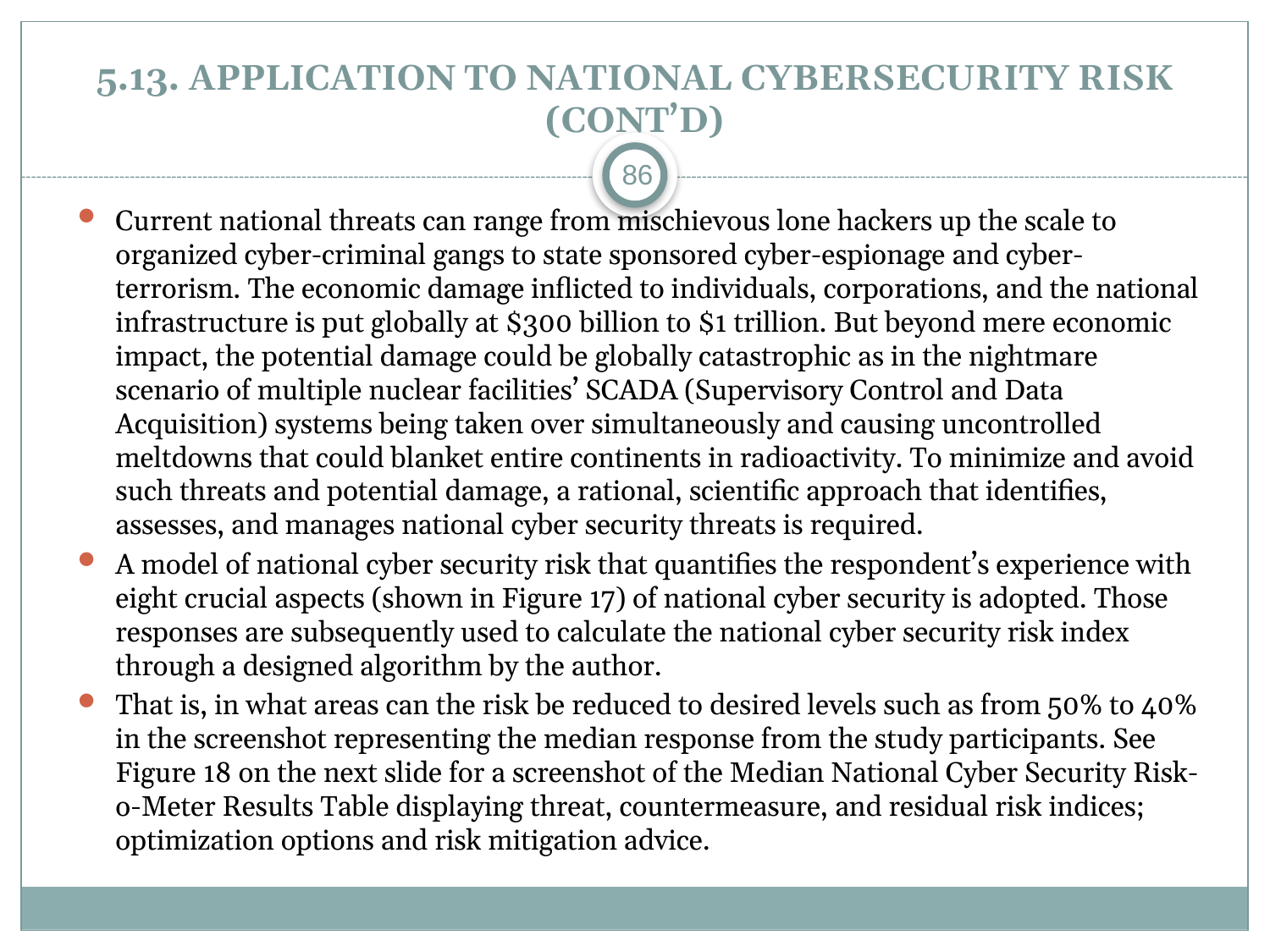

# 5.13. Application to National Cybersecurity Risk (cont’d)
86
Current national threats can range from mischievous lone hackers up the scale to organized cyber-criminal gangs to state sponsored cyber-espionage and cyber-terrorism. The economic damage inflicted to individuals, corporations, and the national infrastructure is put globally at $300 billion to $1 trillion. But beyond mere economic impact, the potential damage could be globally catastrophic as in the nightmare scenario of multiple nuclear facilities’ SCADA (Supervisory Control and Data Acquisition) systems being taken over simultaneously and causing uncontrolled meltdowns that could blanket entire continents in radioactivity. To minimize and avoid such threats and potential damage, a rational, scientific approach that identifies, assesses, and manages national cyber security threats is required.
A model of national cyber security risk that quantifies the respondent’s experience with eight crucial aspects (shown in Figure 17) of national cyber security is adopted. Those responses are subsequently used to calculate the national cyber security risk index through a designed algorithm by the author.
That is, in what areas can the risk be reduced to desired levels such as from 50% to 40% in the screenshot representing the median response from the study participants. See Figure 18 on the next slide for a screenshot of the Median National Cyber Security Risk-o-Meter Results Table displaying threat, countermeasure, and residual risk indices; optimization options and risk mitigation advice.